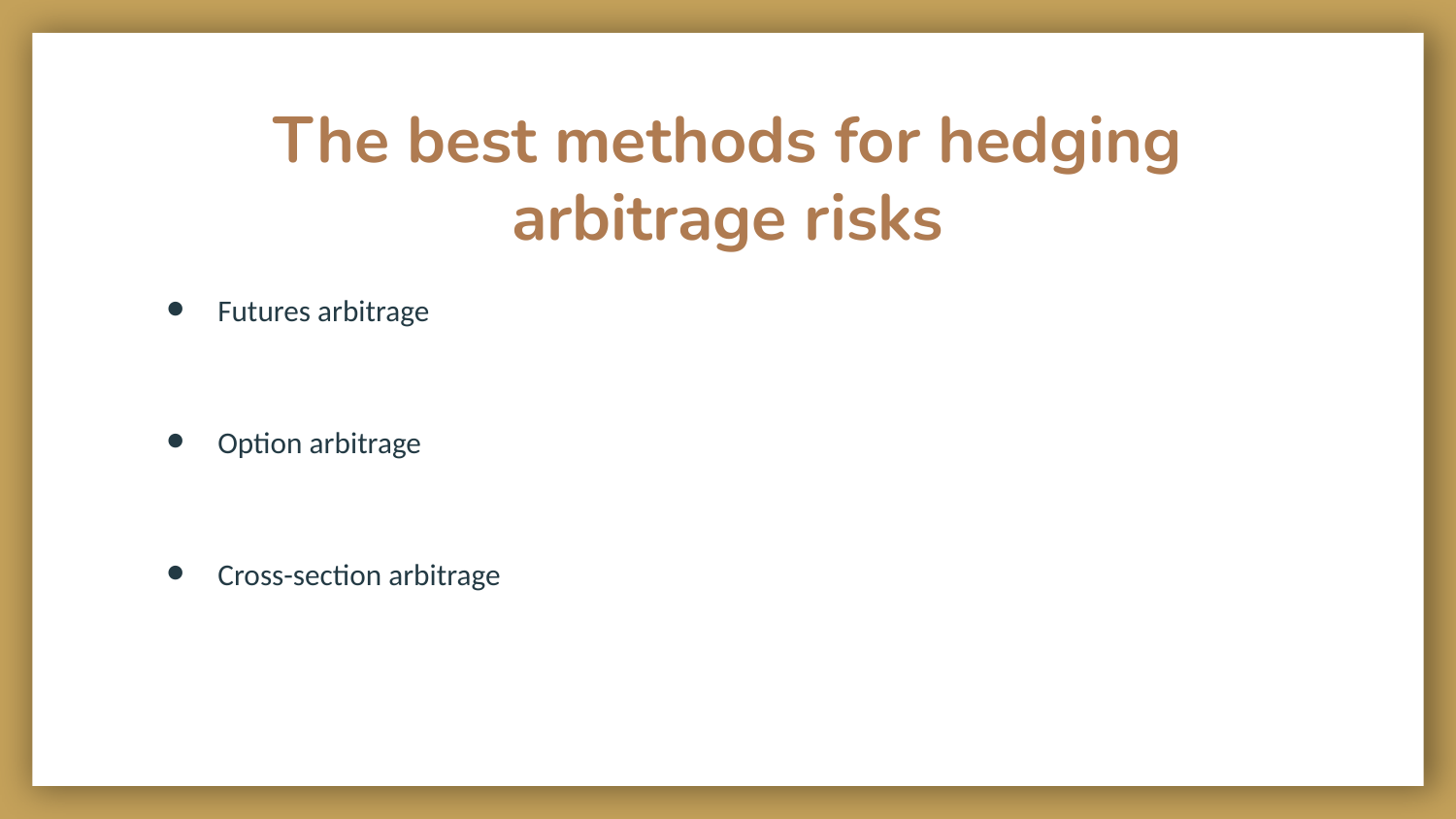

# The best methods for hedging arbitrage risks
Futures arbitrage

Option arbitrage

Cross-section arbitrage